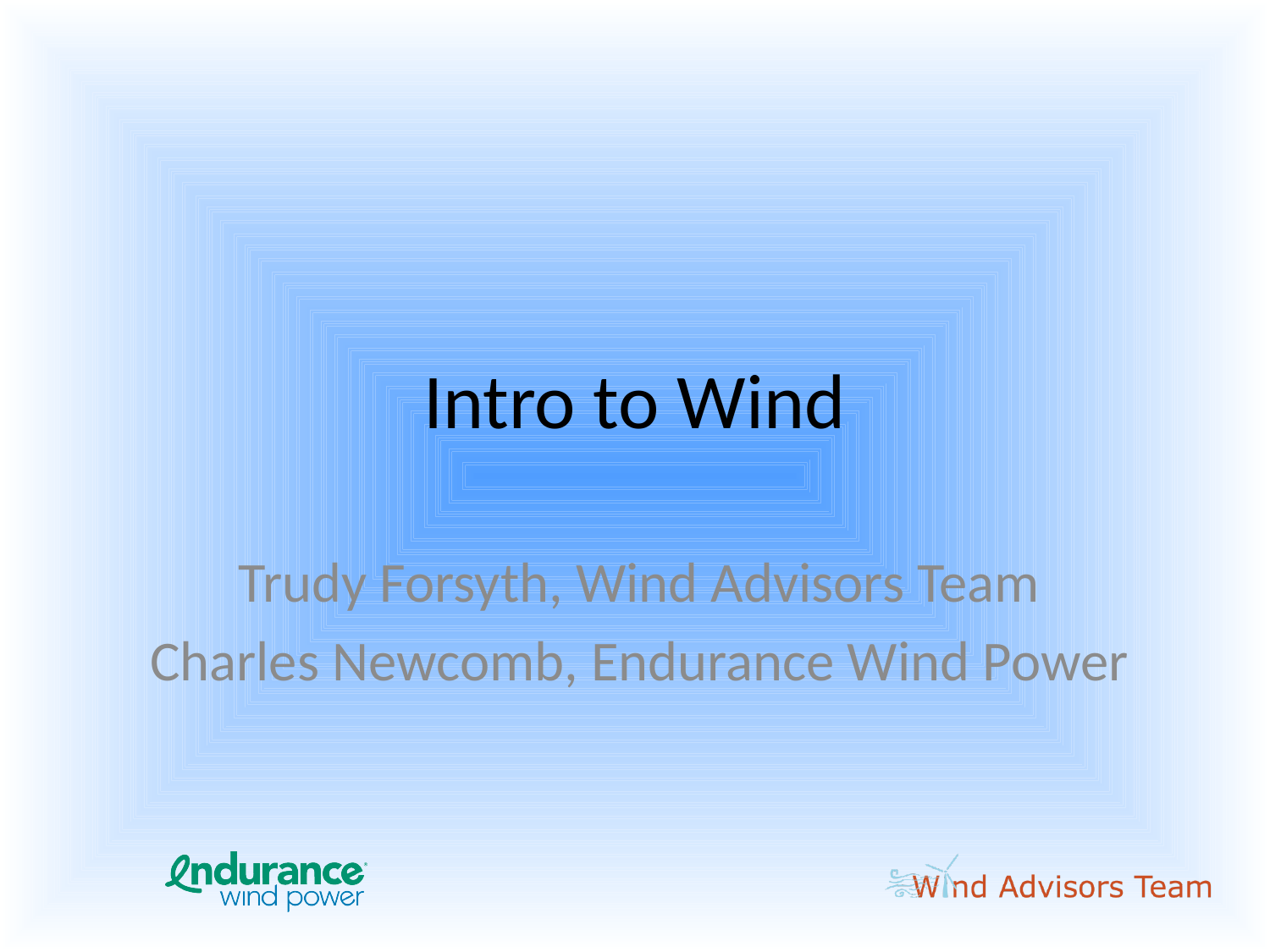

# Intro to Wind
Trudy Forsyth, Wind Advisors Team
Charles Newcomb, Endurance Wind Power